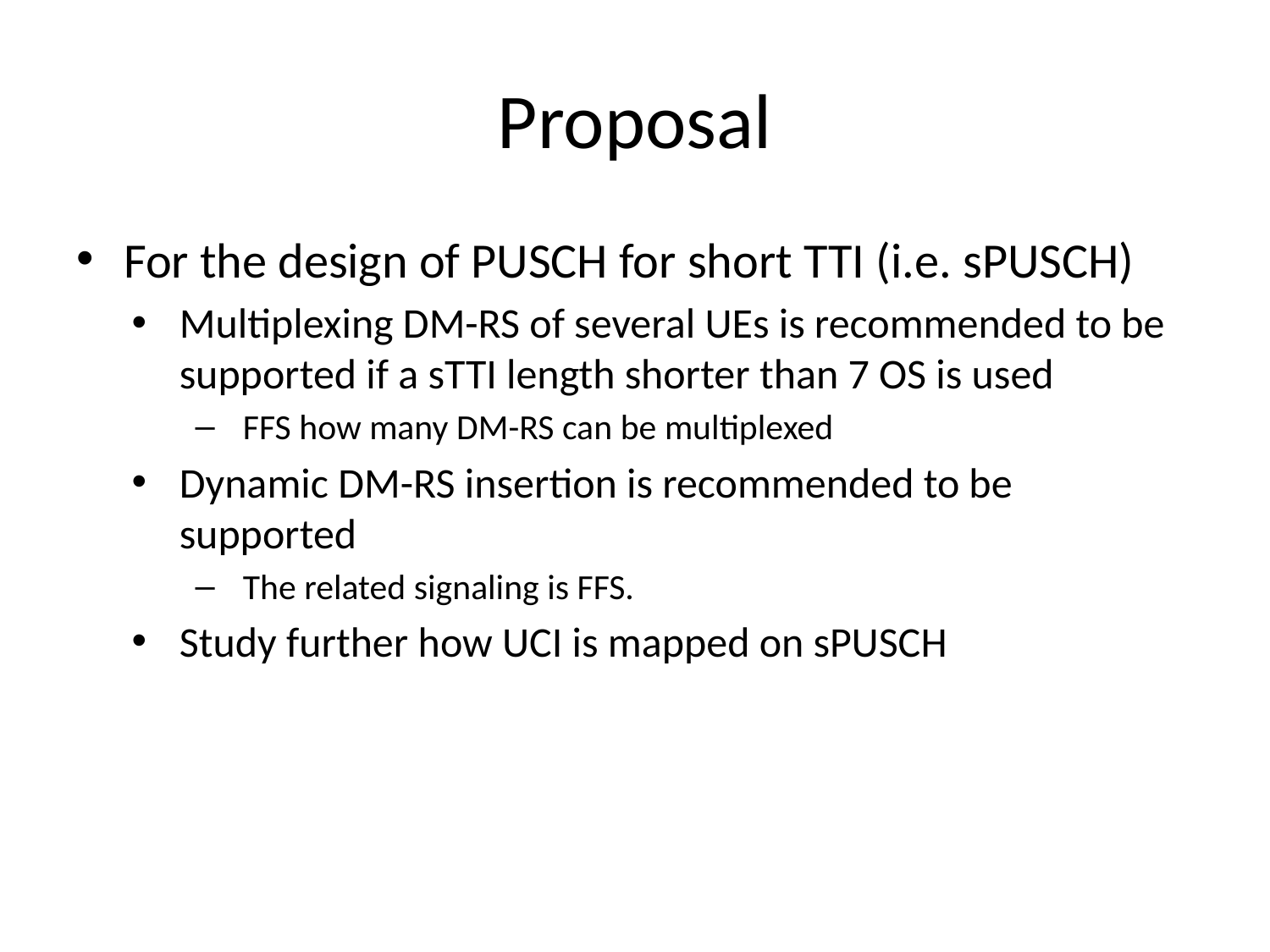

# Proposal
For the design of PUSCH for short TTI (i.e. sPUSCH)
Multiplexing DM-RS of several UEs is recommended to be supported if a sTTI length shorter than 7 OS is used
FFS how many DM-RS can be multiplexed
Dynamic DM-RS insertion is recommended to be supported
The related signaling is FFS.
Study further how UCI is mapped on sPUSCH